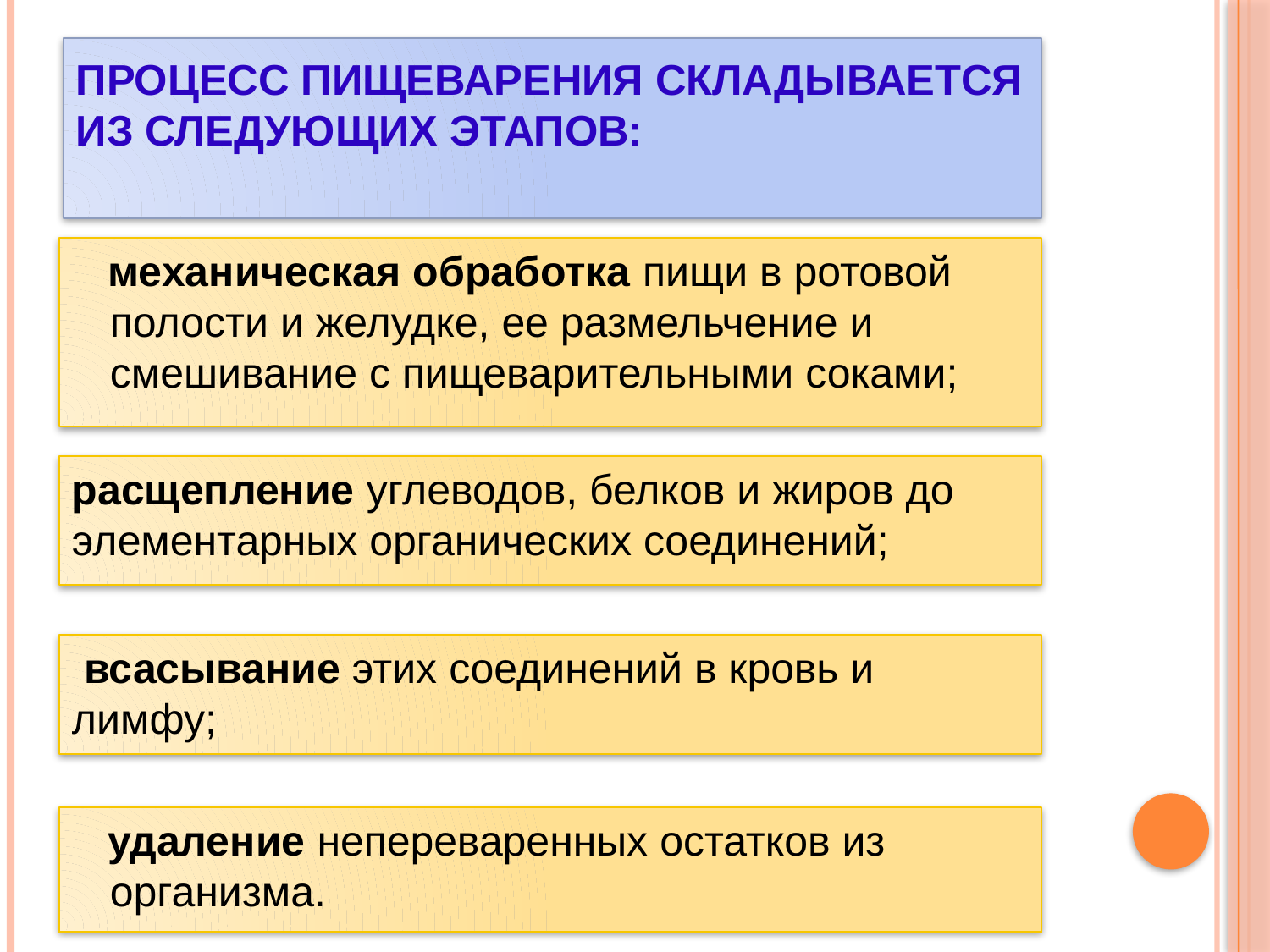

# Процесс пищеварения складывается из следующих этапов:
   механическая обработка пищи в ротовой полости и желудке, ее размельчение и смешивание с пищеварительными соками;

расщепление углеводов, белков и жиров до элементарных органических соединений;

 всасывание этих соединений в кровь и   лимфу;

   удаление непереваренных остатков из организма.